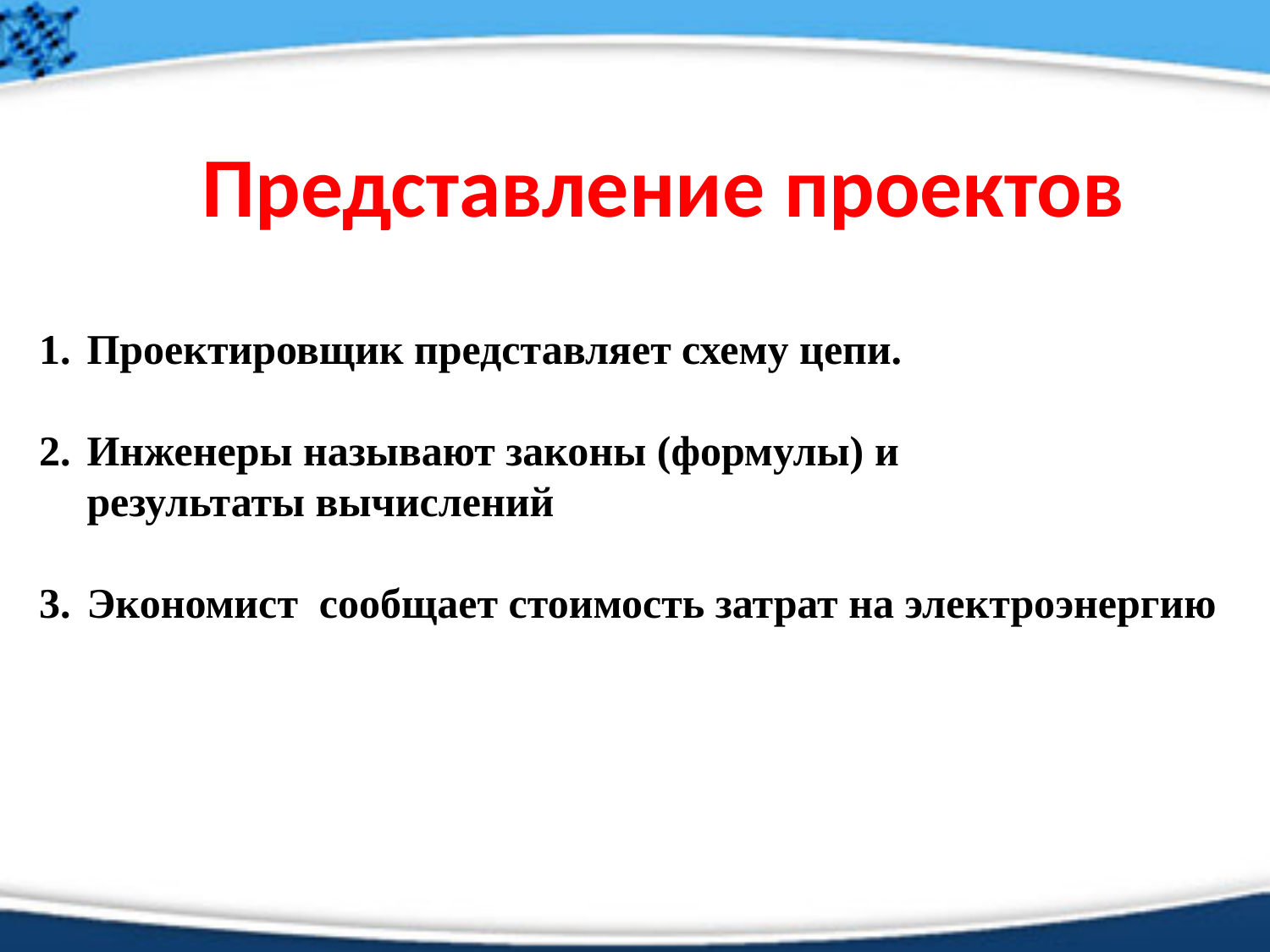

Представление проектов
Проектировщик представляет схему цепи.

Инженеры называют законы (формулы) и
результаты вычислений

Экономист  сообщает стоимость затрат на электроэнергию